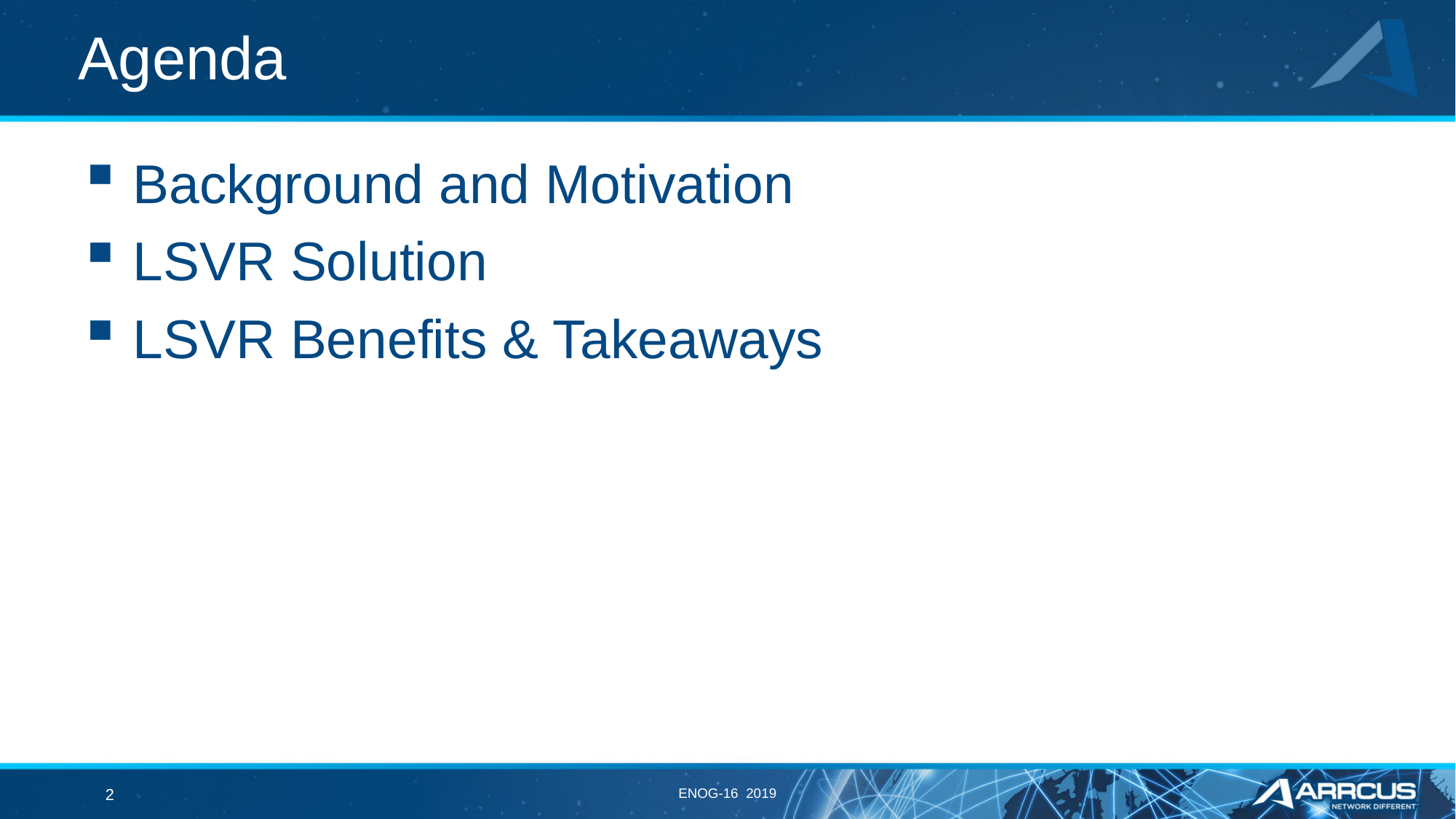

# Agenda

Background and Motivation
LSVR Solution
LSVR Benefits & Takeaways
2
ENOG-16  2019